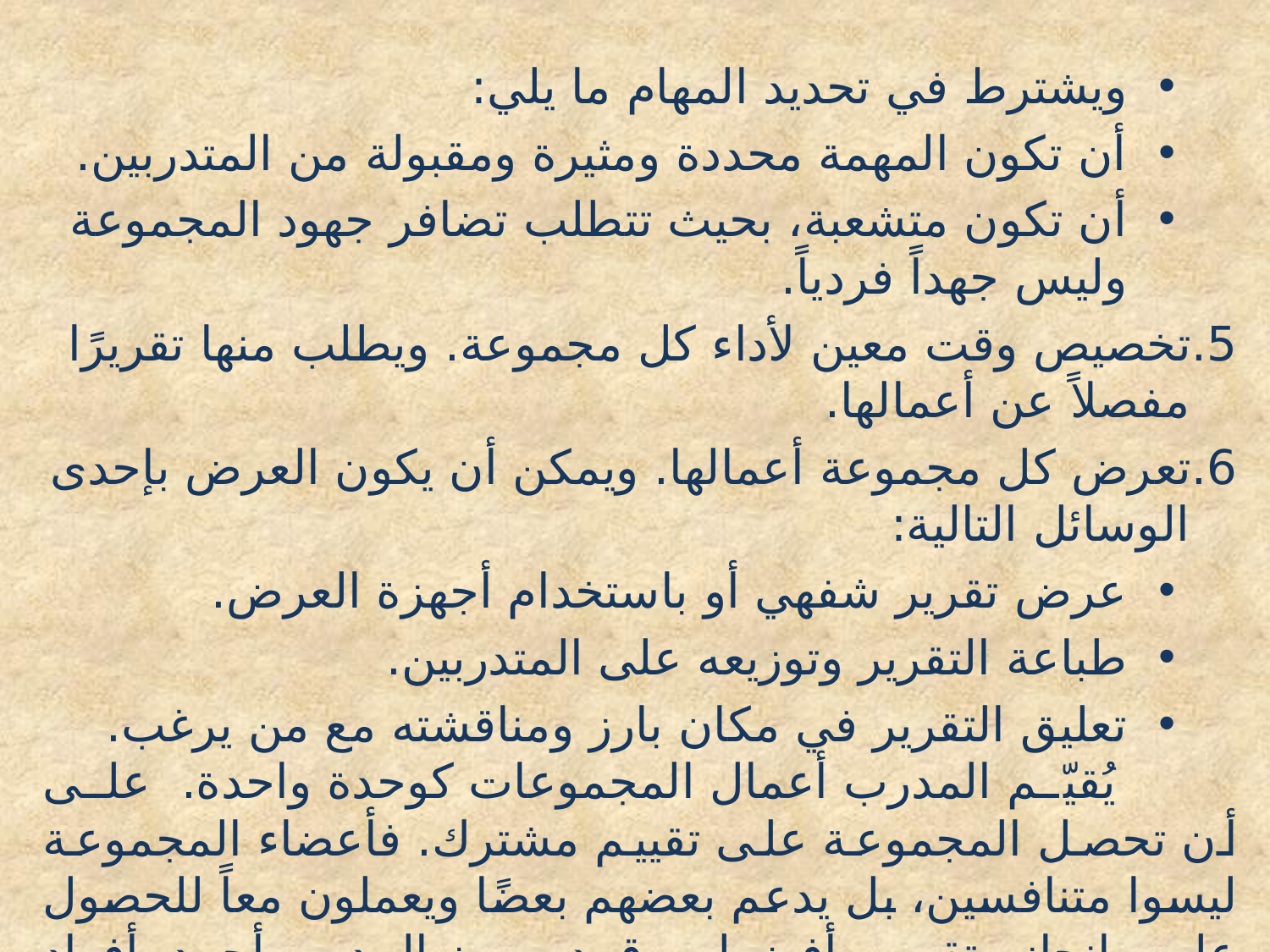

ويشترط في تحديد المهام ما يلي:
أن تكون المهمة محددة ومثيرة ومقبولة من المتدربين.
أن تكون متشعبة، بحيث تتطلب تضافر جهود المجموعة وليس جهداً فردياً.
5.	تخصيص وقت معين لأداء كل مجموعة. ويطلب منها تقريرًا مفصلاً عن أعمالها.
6.	تعرض كل مجموعة أعمالها. ويمكن أن يكون العرض بإحدى الوسائل التالية:
عرض تقرير شفهي أو باستخدام أجهزة العرض.
طباعة التقرير وتوزيعه على المتدربين.
تعليق التقرير في مكان بارز ومناقشته مع من يرغب.
        يُقيّم المدرب أعمال المجموعات كوحدة واحدة.  على أن تحصل المجموعة على تقييم مشترك. فأعضاء المجموعة ليسوا متنافسين، بل يدعم بعضهم بعضًا ويعملون معاً للحصول على إنجاز وتقييم أفضل، وقد يميز المدرب أحد  أفراد المجموعة إذا وجد ما يبرر ذلك.